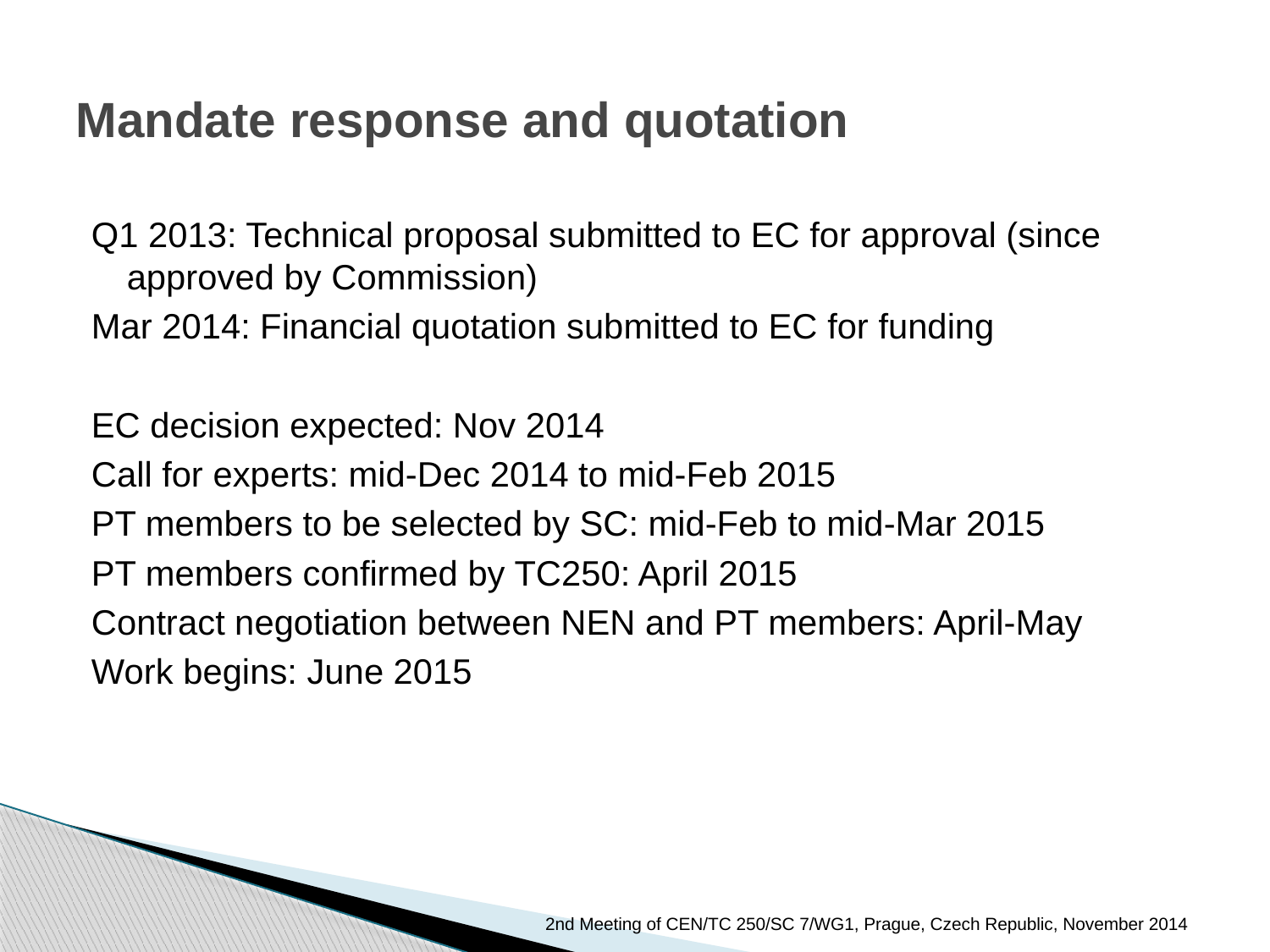

# Mandate response and quotation
Q1 2013: Technical proposal submitted to EC for approval (since approved by Commission)
Mar 2014: Financial quotation submitted to EC for funding

EC decision expected: Nov 2014
Call for experts: mid-Dec 2014 to mid-Feb 2015
PT members to be selected by SC: mid-Feb to mid-Mar 2015
PT members confirmed by TC250: April 2015
Contract negotiation between NEN and PT members: April-May
Work begins: June 2015

2nd Meeting of CEN/TC 250/SC 7/WG1, Prague, Czech Republic, November 2014